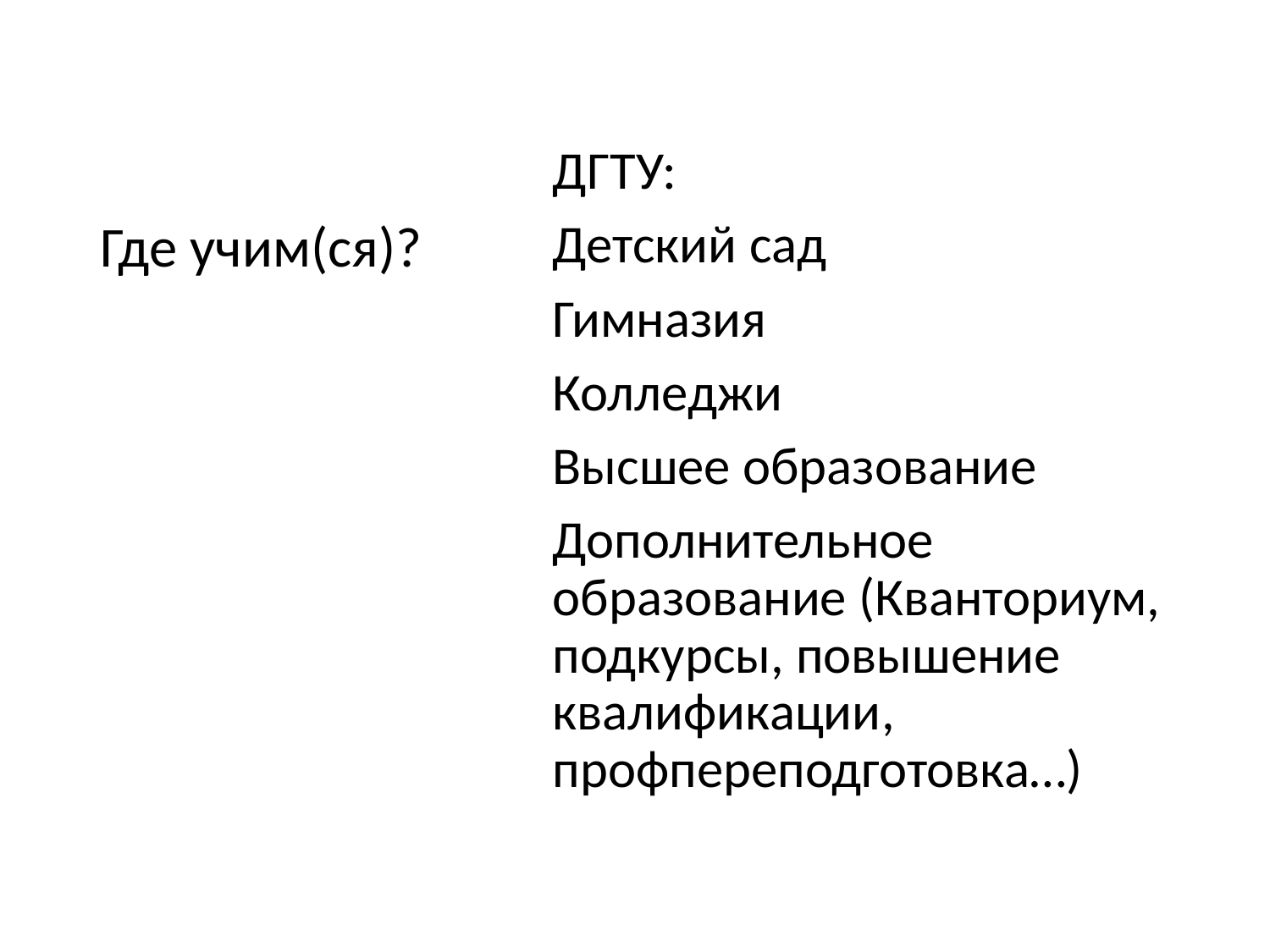

# Где учим(ся)?
ДГТУ:
Детский сад
Гимназия
Колледжи
Высшее образование
Дополнительное образование (Кванториум, подкурсы, повышение квалификации, профпереподготовка…)